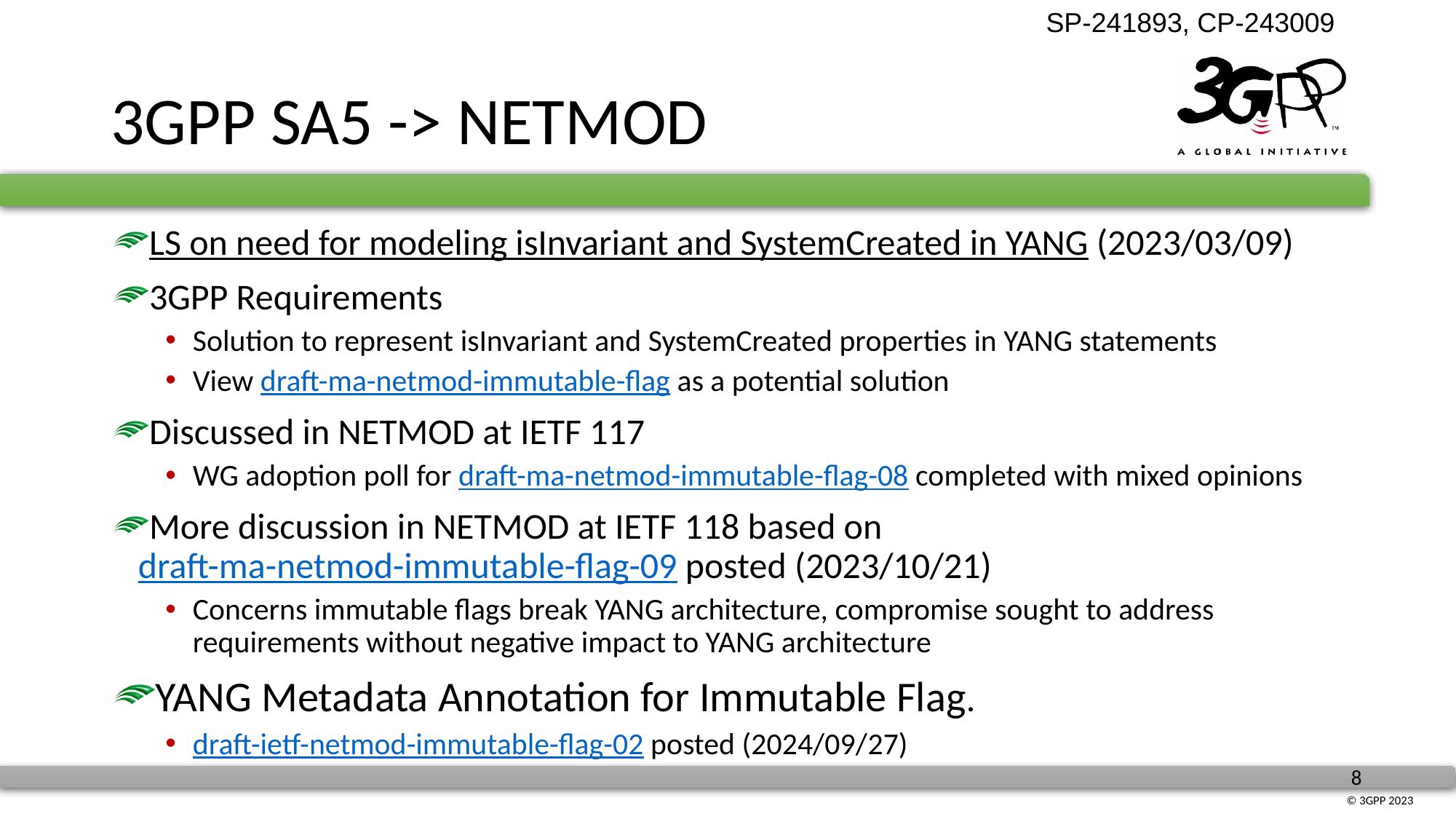

# 3GPP SA5 -> NETMOD
LS on need for modeling isInvariant and SystemCreated in YANG (2023/03/09)
3GPP Requirements
Solution to represent isInvariant and SystemCreated properties in YANG statements
View draft-ma-netmod-immutable-flag as a potential solution
Discussed in NETMOD at IETF 117
WG adoption poll for draft-ma-netmod-immutable-flag-08 completed with mixed opinions
More discussion in NETMOD at IETF 118 based on draft-ma-netmod-immutable-flag-09 posted (2023/10/21)
Concerns immutable flags break YANG architecture, compromise sought to address requirements without negative impact to YANG architecture
YANG Metadata Annotation for Immutable Flag.
draft-ietf-netmod-immutable-flag-02 posted (2024/09/27)